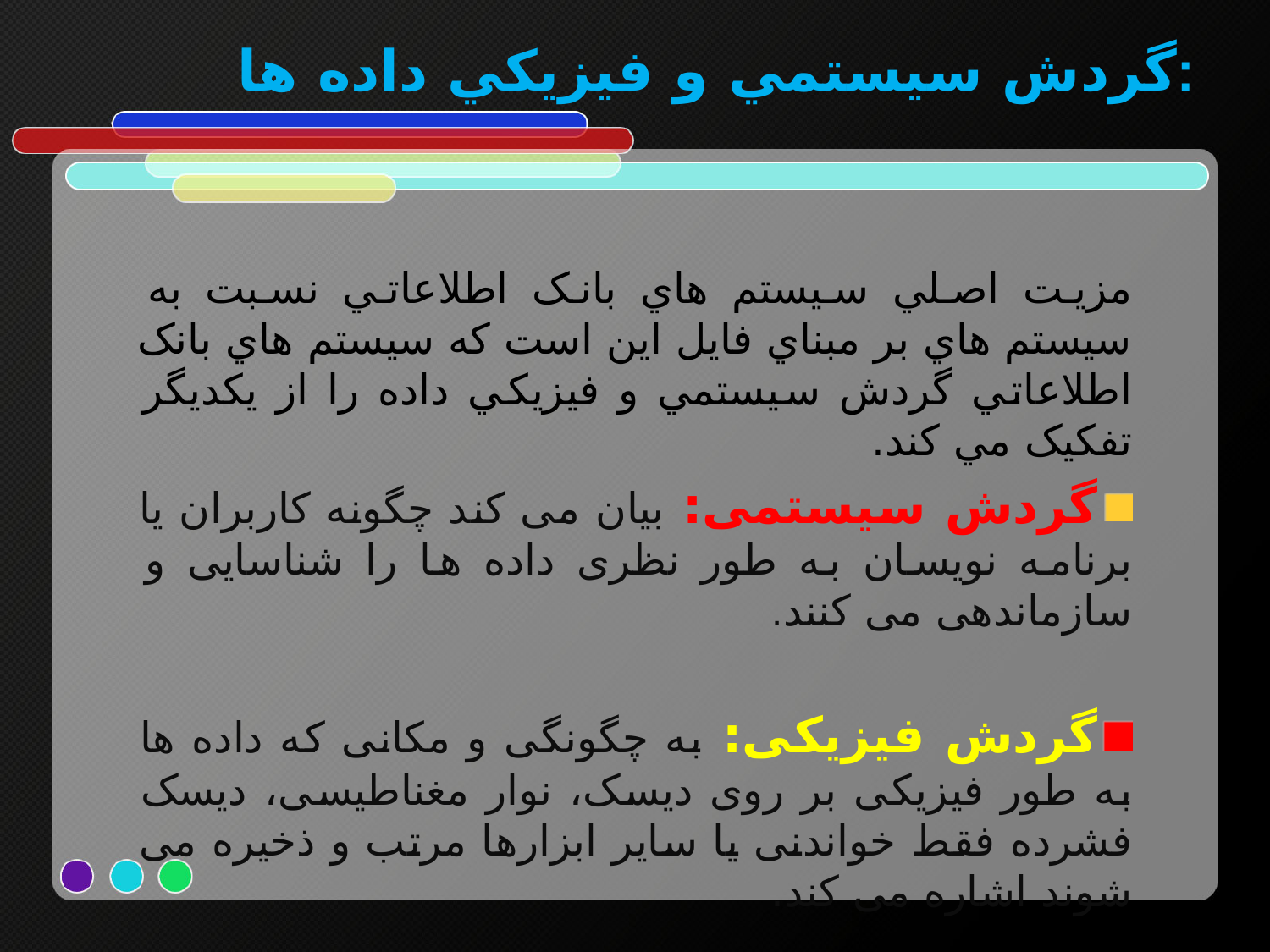

# گردش سيستمي و فيزيکي داده ها:
مزيت اصلي سيستم هاي بانک اطلاعاتي نسبت به سيستم هاي بر مبناي فايل اين است که سيستم هاي بانک اطلاعاتي گردش سيستمي و فيزيکي داده را از يکديگر تفکيک مي کند.
گردش سیستمی: بیان می کند چگونه کاربران یا برنامه نویسان به طور نظری داده ها را شناسایی و سازماندهی می کنند.

گردش فیزیکی: به چگونگی و مکانی که داده ها به طور فیزیکی بر روی دیسک، نوار مغناطیسی، دیسک فشرده فقط خواندنی یا سایر ابزارها مرتب و ذخیره می شوند اشاره می کند.